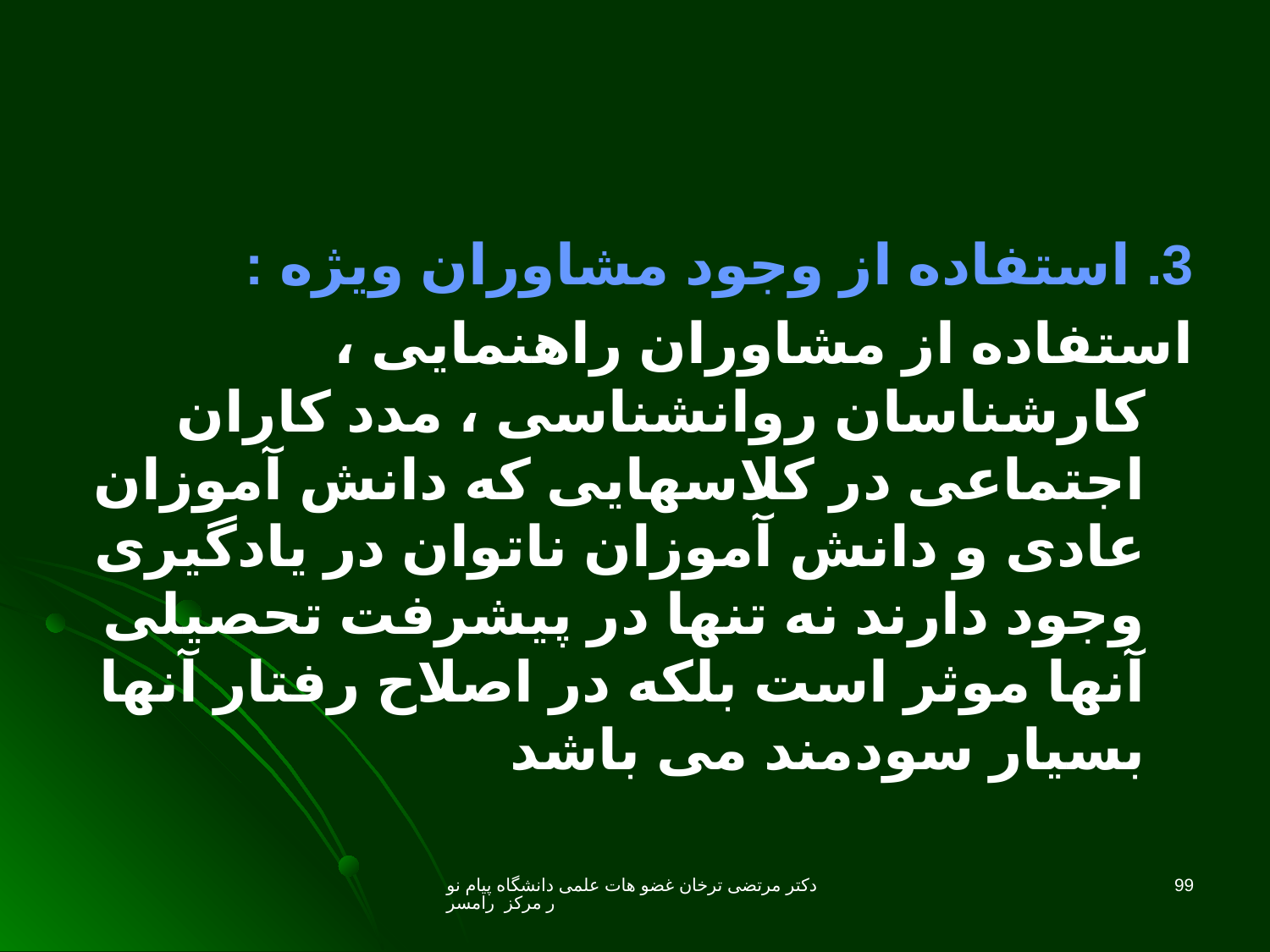

3. استفاده از وجود مشاوران ویژه :
استفاده از مشاوران راهنمایی ، کارشناسان روانشناسی ، مدد کاران اجتماعی در کلاسهایی که دانش آموزان عادی و دانش آموزان ناتوان در یادگیری وجود دارند نه تنها در پیشرفت تحصیلی آنها موثر است بلکه در اصلاح رفتار آنها بسیار سودمند می باشد
دکتر مرتضی ترخان غضو هات علمی دانشگاه پیام نور مرکز رامسر
99